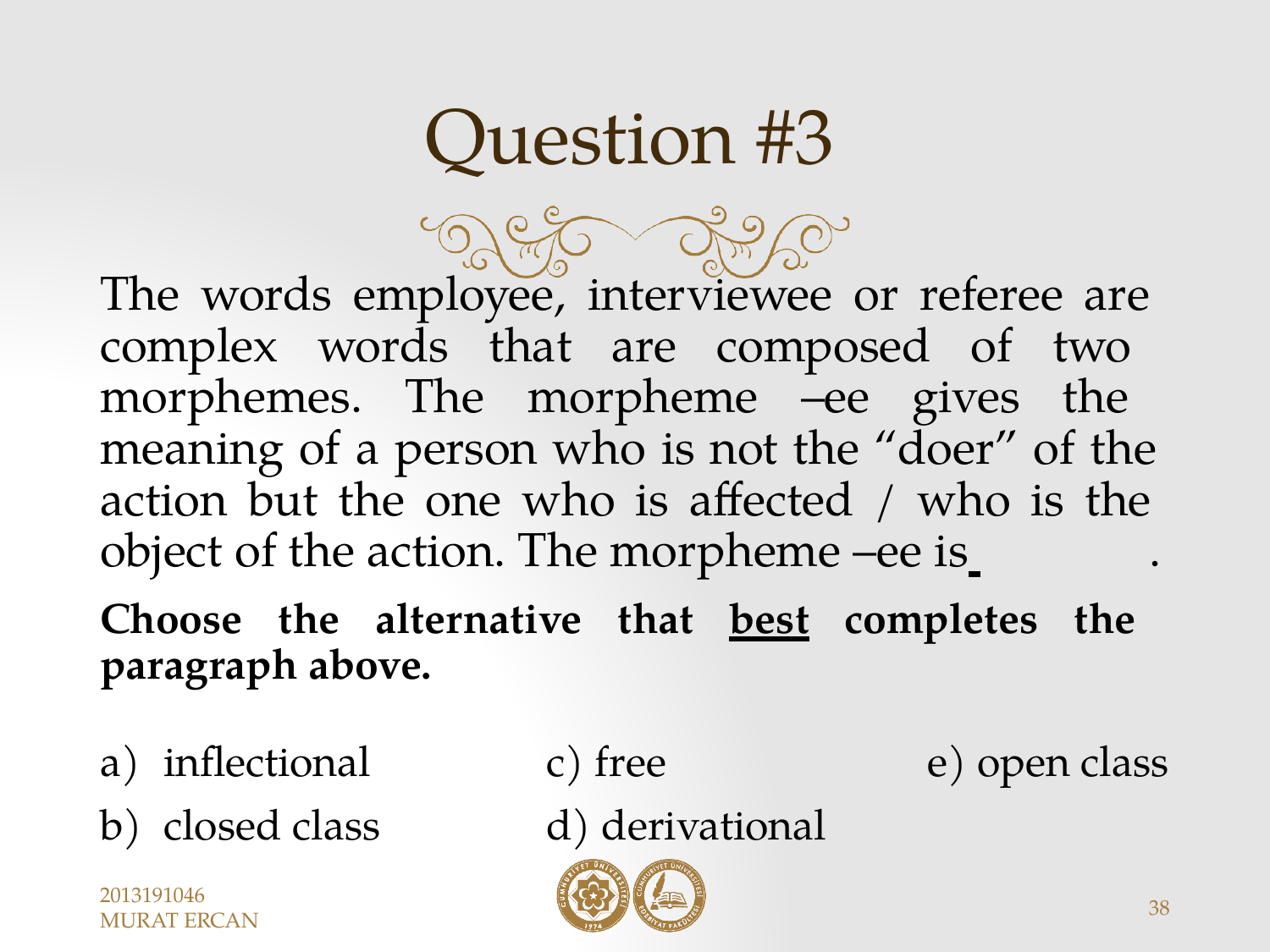

# Question #3
The words employee, interviewee or referee are  complex words that are composed of two  morphemes. The morpheme –ee gives the  meaning of a person who is not the “doer” of the  action but the one who is affected / who is the  object of the action. The morpheme –ee is 	.
Choose the alternative that best completes the  paragraph above.

inflectional	c) free	e) open class
closed class	d) derivational

2013191046
MURAT ERCAN
38